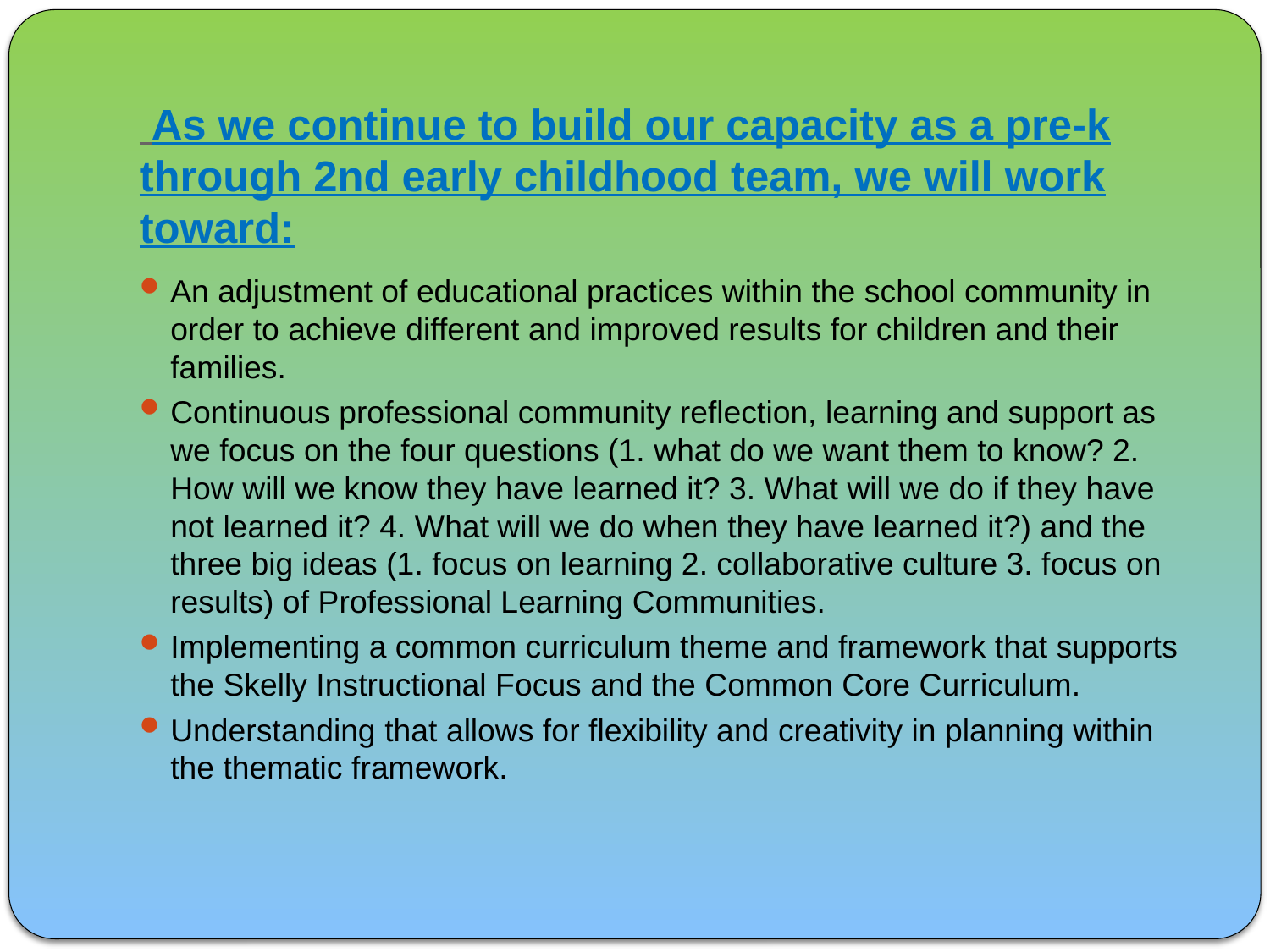

# As we continue to build our capacity as a pre-k through 2nd early childhood team, we will work toward:
An adjustment of educational practices within the school community in order to achieve different and improved results for children and their families.
Continuous professional community reflection, learning and support as we focus on the four questions (1. what do we want them to know? 2. How will we know they have learned it? 3. What will we do if they have not learned it? 4. What will we do when they have learned it?) and the three big ideas (1. focus on learning 2. collaborative culture 3. focus on results) of Professional Learning Communities.
Implementing a common curriculum theme and framework that supports the Skelly Instructional Focus and the Common Core Curriculum.
Understanding that allows for flexibility and creativity in planning within the thematic framework.